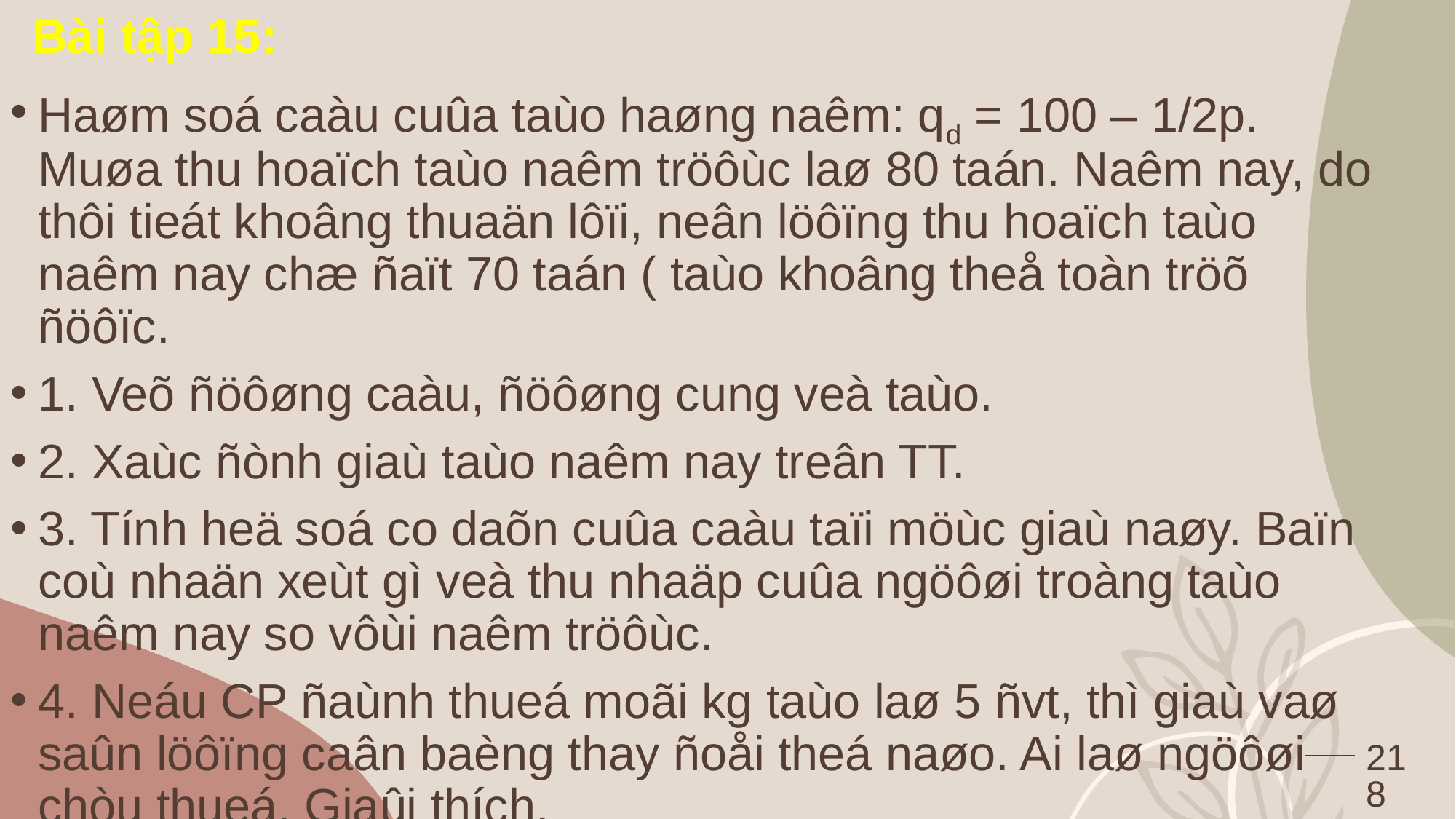

Bài tập 15:
Haøm soá caàu cuûa taùo haøng naêm: qd = 100 – 1/2p. Muøa thu hoaïch taùo naêm tröôùc laø 80 taán. Naêm nay, do thôi tieát khoâng thuaän lôïi, neân löôïng thu hoaïch taùo naêm nay chæ ñaït 70 taán ( taùo khoâng theå toàn tröõ ñöôïc.
1. Veõ ñöôøng caàu, ñöôøng cung veà taùo.
2. Xaùc ñònh giaù taùo naêm nay treân TT.
3. Tính heä soá co daõn cuûa caàu taïi möùc giaù naøy. Baïn coù nhaän xeùt gì veà thu nhaäp cuûa ngöôøi troàng taùo naêm nay so vôùi naêm tröôùc.
4. Neáu CP ñaùnh thueá moãi kg taùo laø 5 ñvt, thì giaù vaø saûn löôïng caân baèng thay ñoåi theá naøo. Ai laø ngöôøi chòu thueá. Giaûi thích.
218